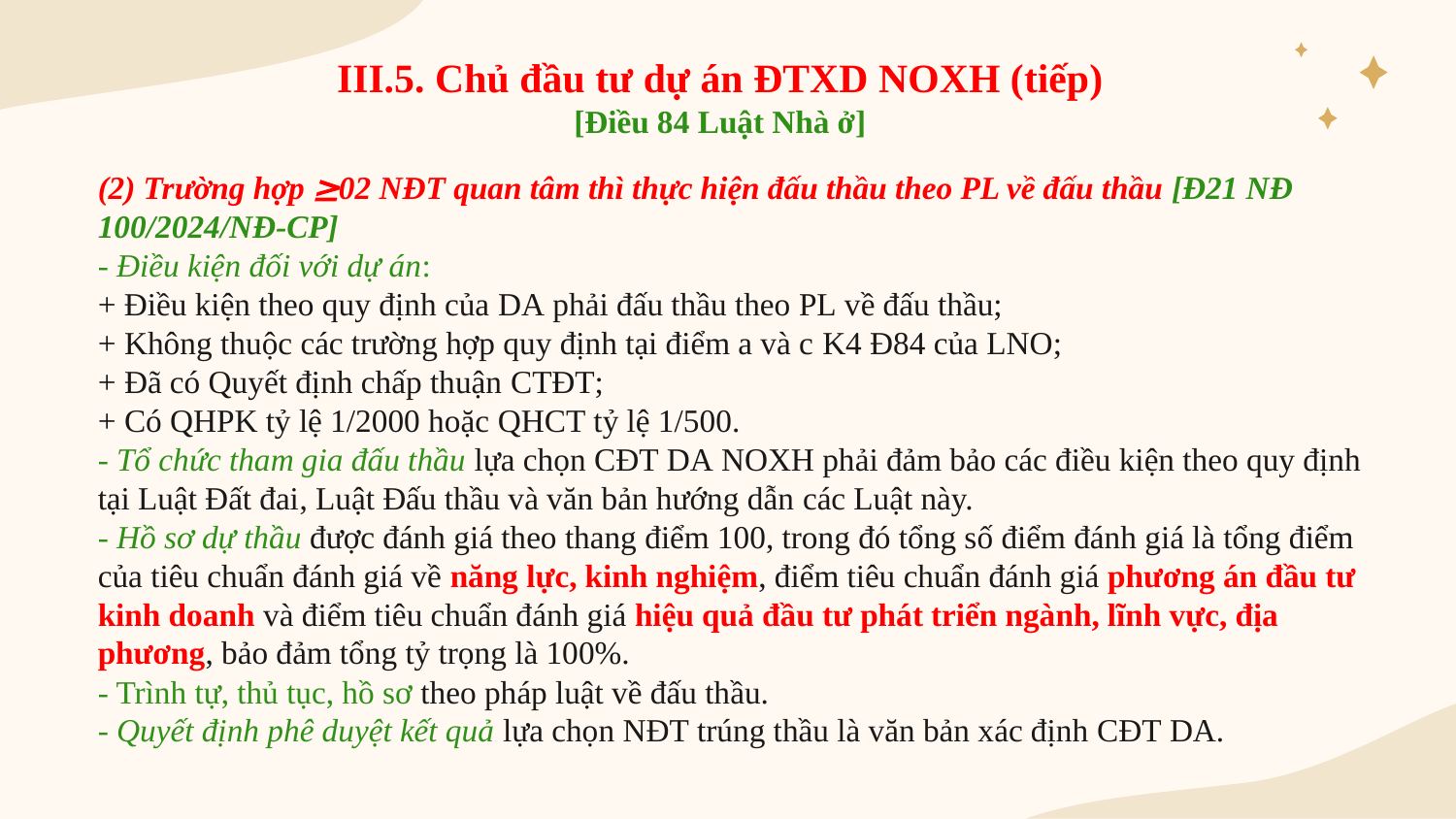

III.5. Chủ đầu tư dự án ĐTXD NOXH (tiếp)
[Điều 84 Luật Nhà ở]

# (2) Trường hợp ≥02 NĐT quan tâm thì thực hiện đấu thầu theo PL về đấu thầu [Đ21 NĐ 100/2024/NĐ-CP] - Điều kiện đối với dự án: + Điều kiện theo quy định của DA phải đấu thầu theo PL về đấu thầu; + Không thuộc các trường hợp quy định tại điểm a và c K4 Đ84 của LNO; + Đã có Quyết định chấp thuận CTĐT; + Có QHPK tỷ lệ 1/2000 hoặc QHCT tỷ lệ 1/500. - Tổ chức tham gia đấu thầu lựa chọn CĐT DA NOXH phải đảm bảo các điều kiện theo quy định tại Luật Đất đai, Luật Đấu thầu và văn bản hướng dẫn các Luật này. - Hồ sơ dự thầu được đánh giá theo thang điểm 100, trong đó tổng số điểm đánh giá là tổng điểm của tiêu chuẩn đánh giá về năng lực, kinh nghiệm, điểm tiêu chuẩn đánh giá phương án đầu tư kinh doanh và điểm tiêu chuẩn đánh giá hiệu quả đầu tư phát triển ngành, lĩnh vực, địa phương, bảo đảm tổng tỷ trọng là 100%. - Trình tự, thủ tục, hồ sơ theo pháp luật về đấu thầu. - Quyết định phê duyệt kết quả lựa chọn NĐT trúng thầu là văn bản xác định CĐT DA.